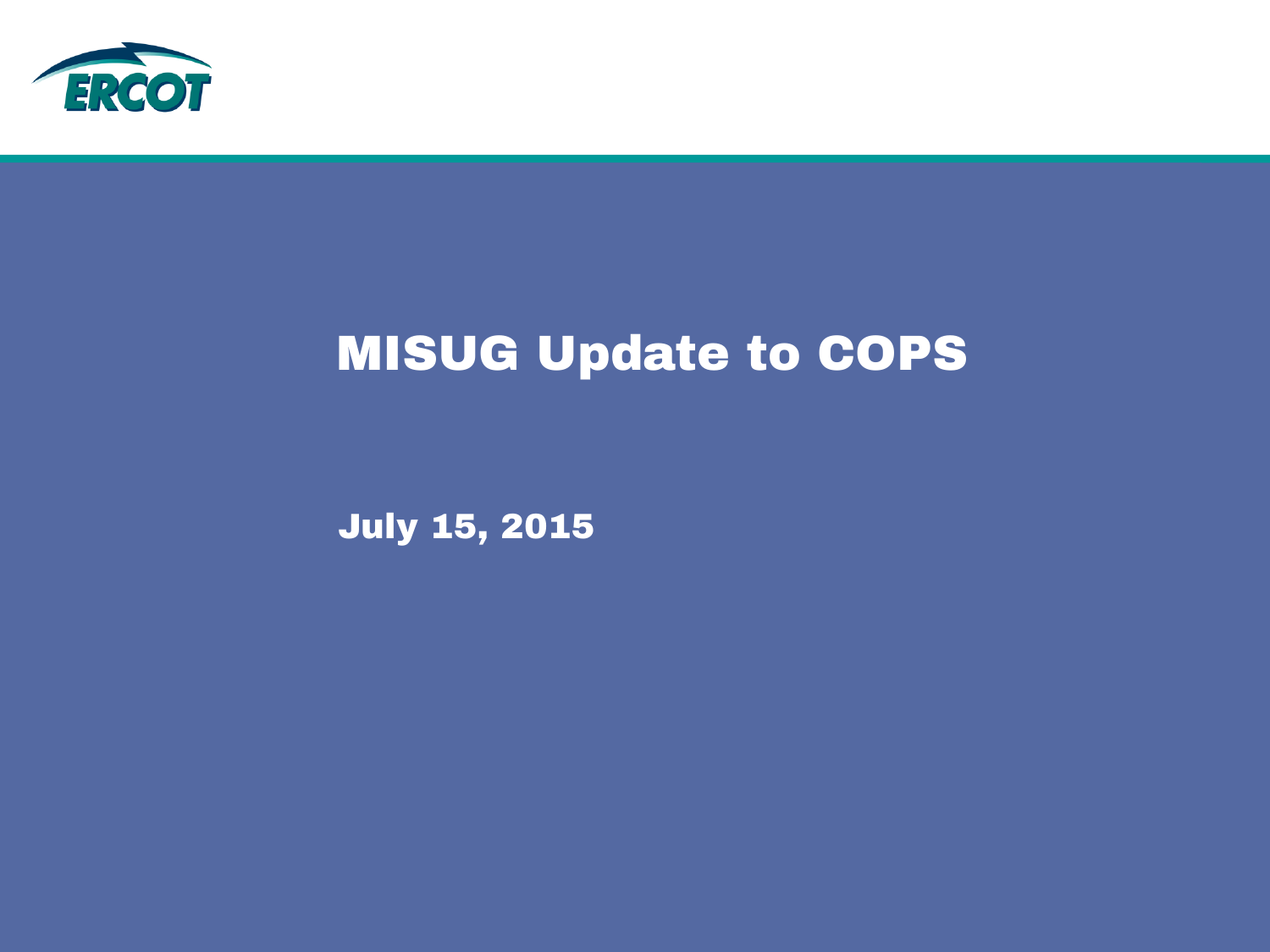

# MISUG Update to COPS
July 15, 2015